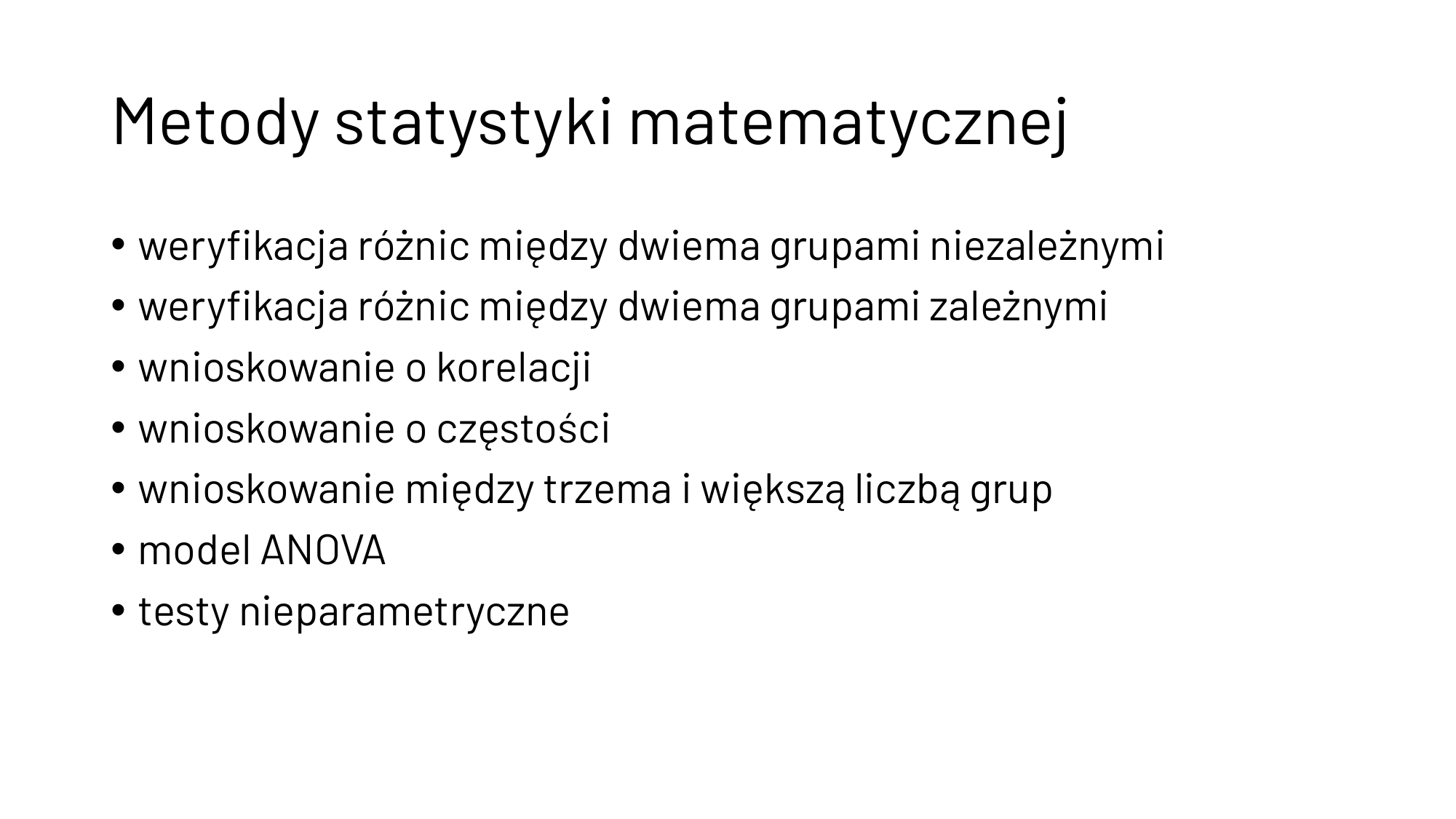

# Metody statystyki matematycznej
weryfikacja różnic między dwiema grupami niezależnymi
weryfikacja różnic między dwiema grupami zależnymi
wnioskowanie o korelacji
wnioskowanie o częstości
wnioskowanie między trzema i większą liczbą grup
model ANOVA
testy nieparametryczne